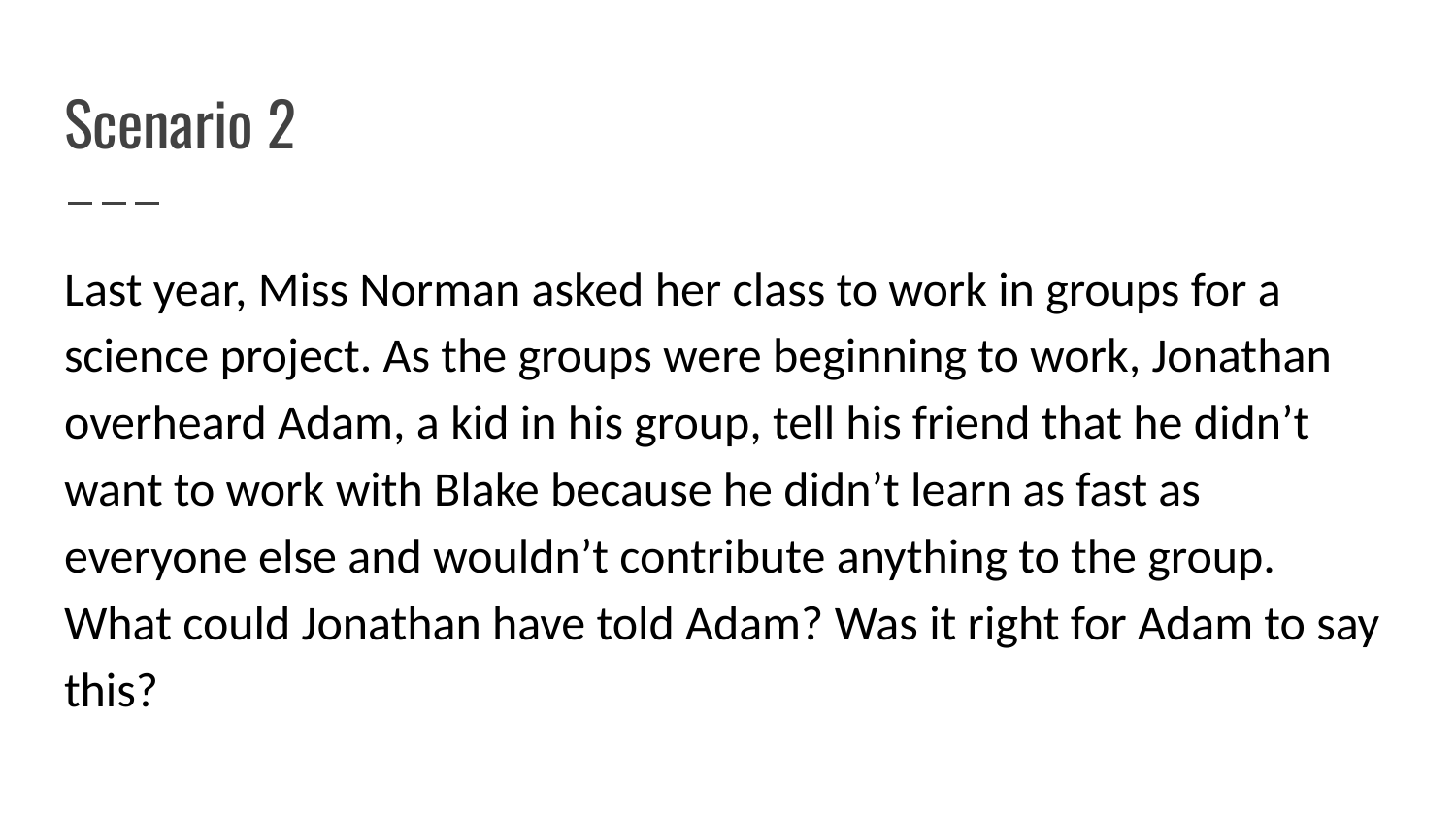

# Scenario 2
Last year, Miss Norman asked her class to work in groups for a science project. As the groups were beginning to work, Jonathan overheard Adam, a kid in his group, tell his friend that he didn’t want to work with Blake because he didn’t learn as fast as everyone else and wouldn’t contribute anything to the group. What could Jonathan have told Adam? Was it right for Adam to say this?